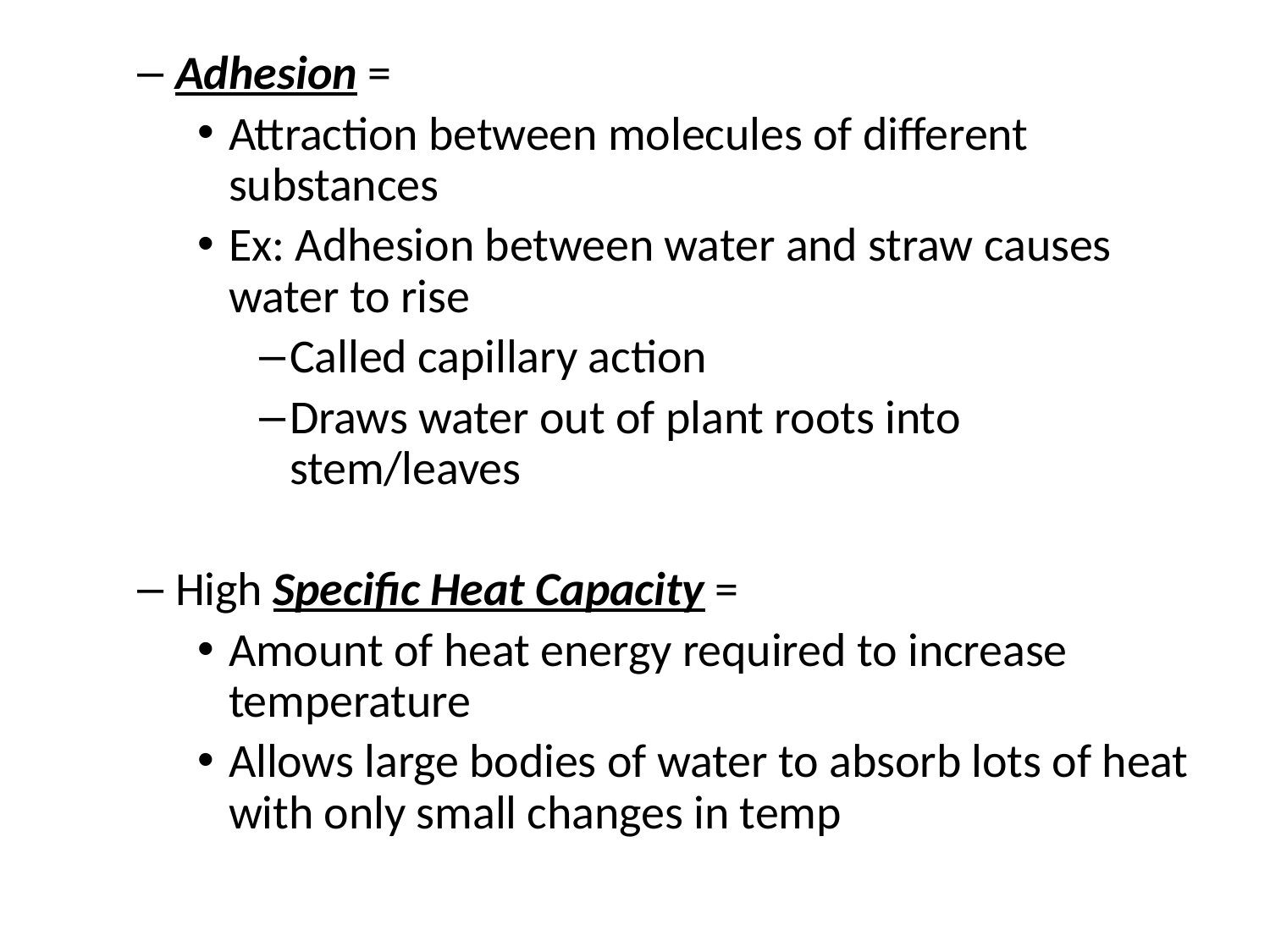

Adhesion =
Attraction between molecules of different substances
Ex: Adhesion between water and straw causes water to rise
Called capillary action
Draws water out of plant roots into stem/leaves

High Specific Heat Capacity =
Amount of heat energy required to increase temperature
Allows large bodies of water to absorb lots of heat with only small changes in temp